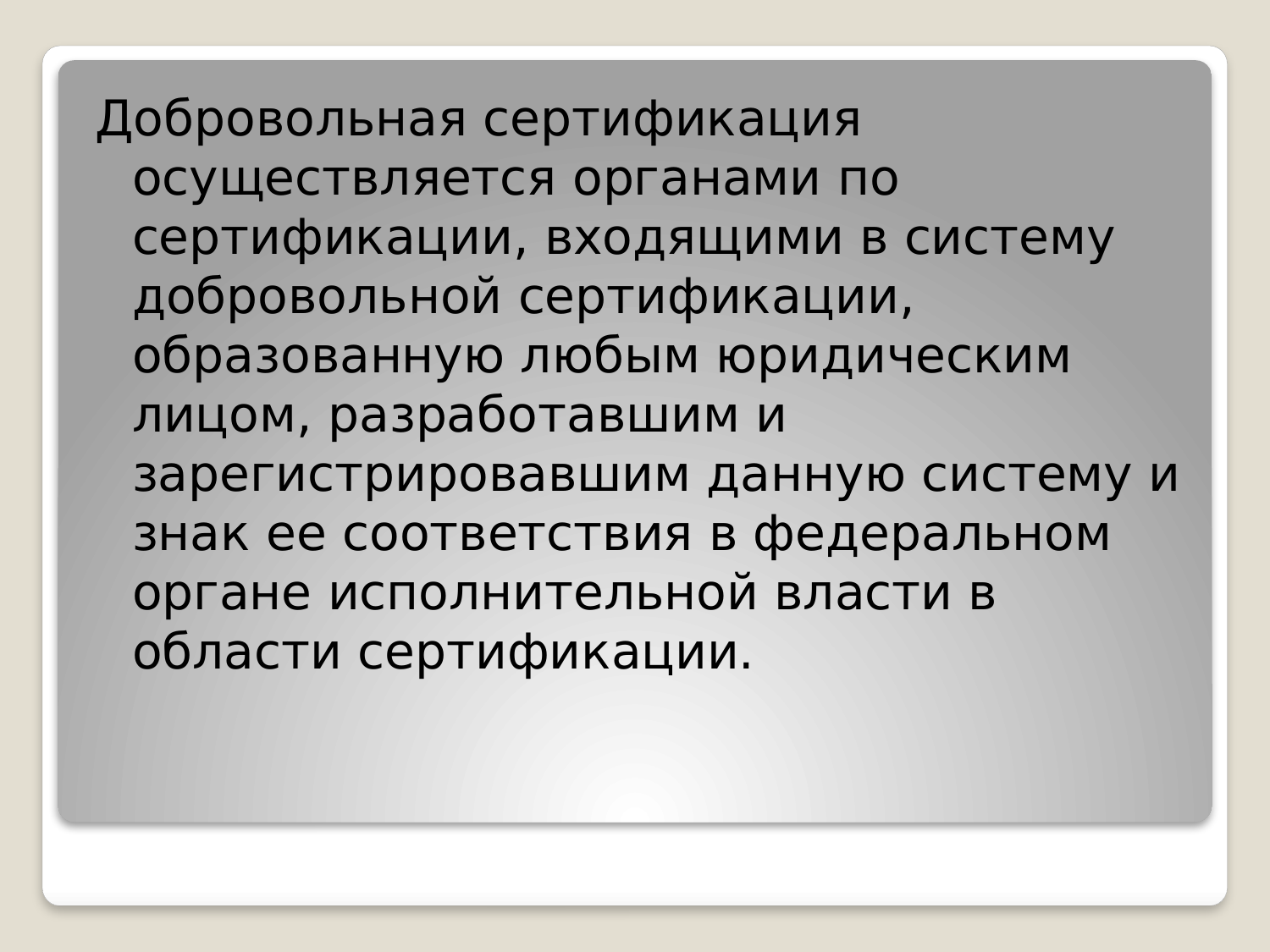

Добровольная сертификация осуществляется органами по сертификации, входящими в систему добровольной сертификации, образованную любым юридическим лицом, разработавшим и зарегистрировавшим данную систему и знак ее соответствия в федеральном органе исполнительной власти в области сертификации.